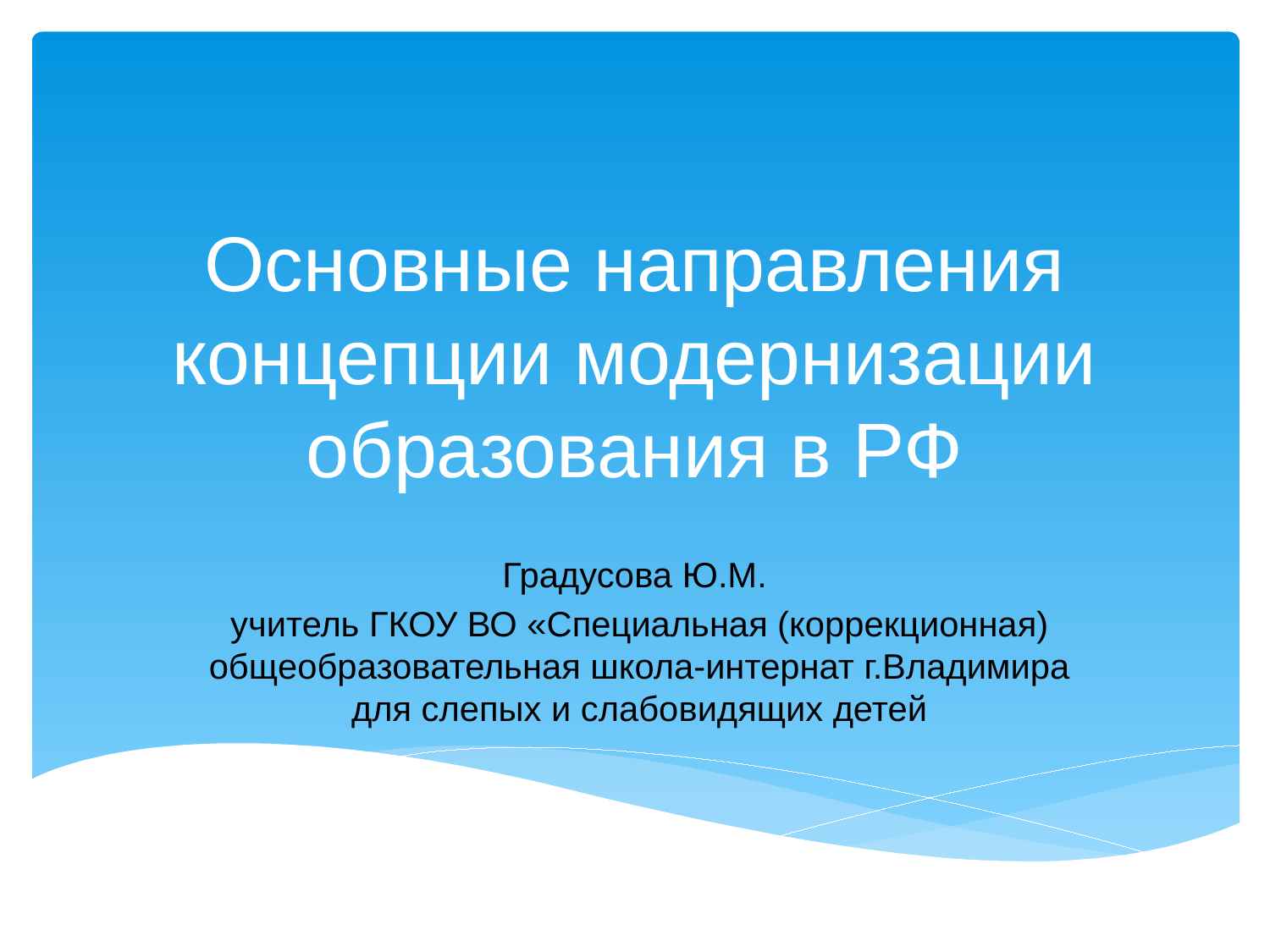

# Основные направления концепции модернизации образования в РФ
Градусова Ю.М.
учитель ГКОУ ВО «Специальная (коррекционная) общеобразовательная школа-интернат г.Владимира для слепых и слабовидящих детей